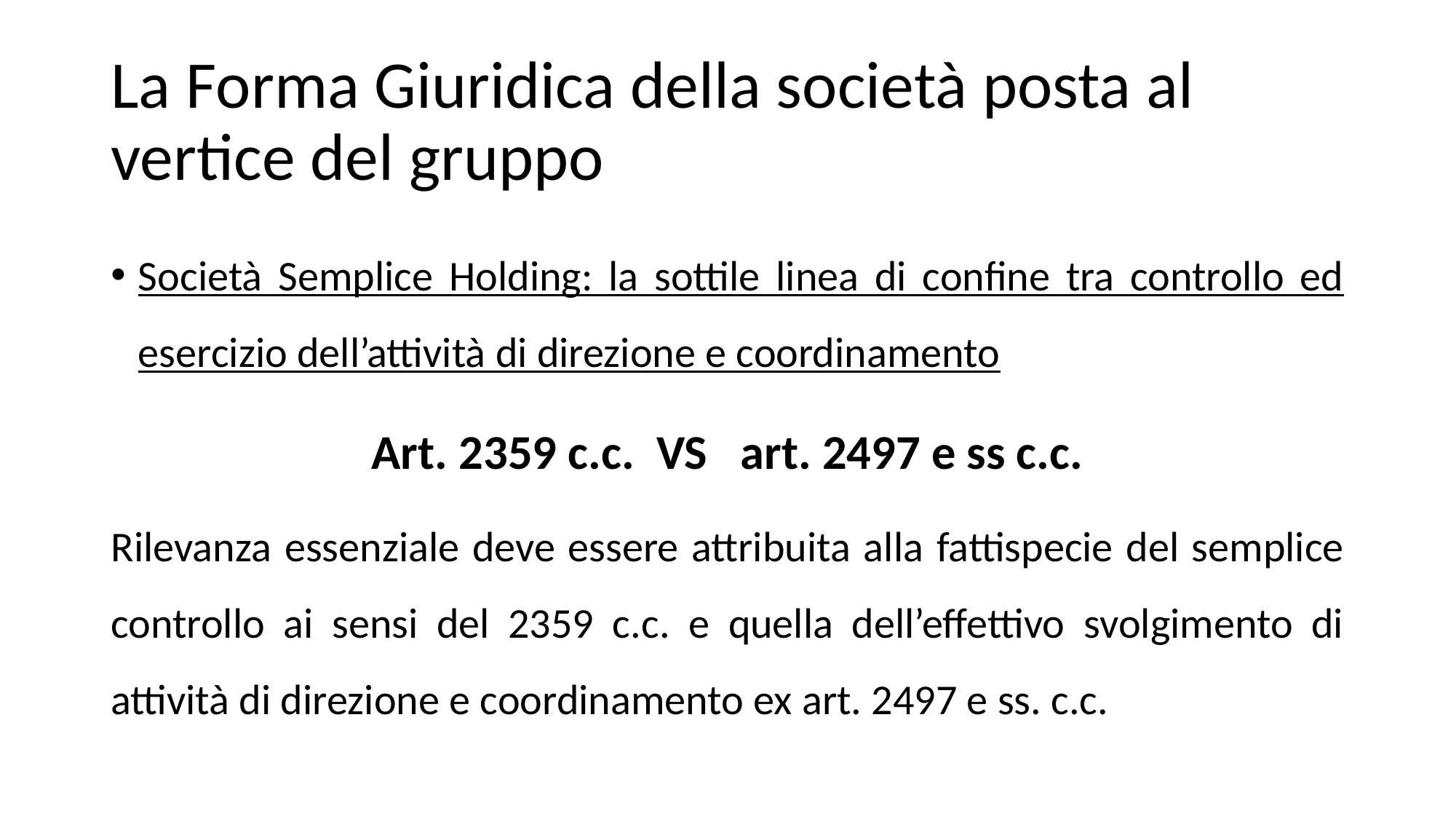

# La Forma Giuridica della società posta al vertice del gruppo
Società Semplice Holding: la sottile linea di confine tra controllo ed esercizio dell’attività di direzione e coordinamento
Art. 2359 c.c.  VS   art. 2497 e ss c.c.
Rilevanza essenziale deve essere attribuita alla fattispecie del semplice controllo ai sensi del 2359 c.c. e quella dell’effettivo svolgimento di attività di direzione e coordinamento ex art. 2497 e ss. c.c.